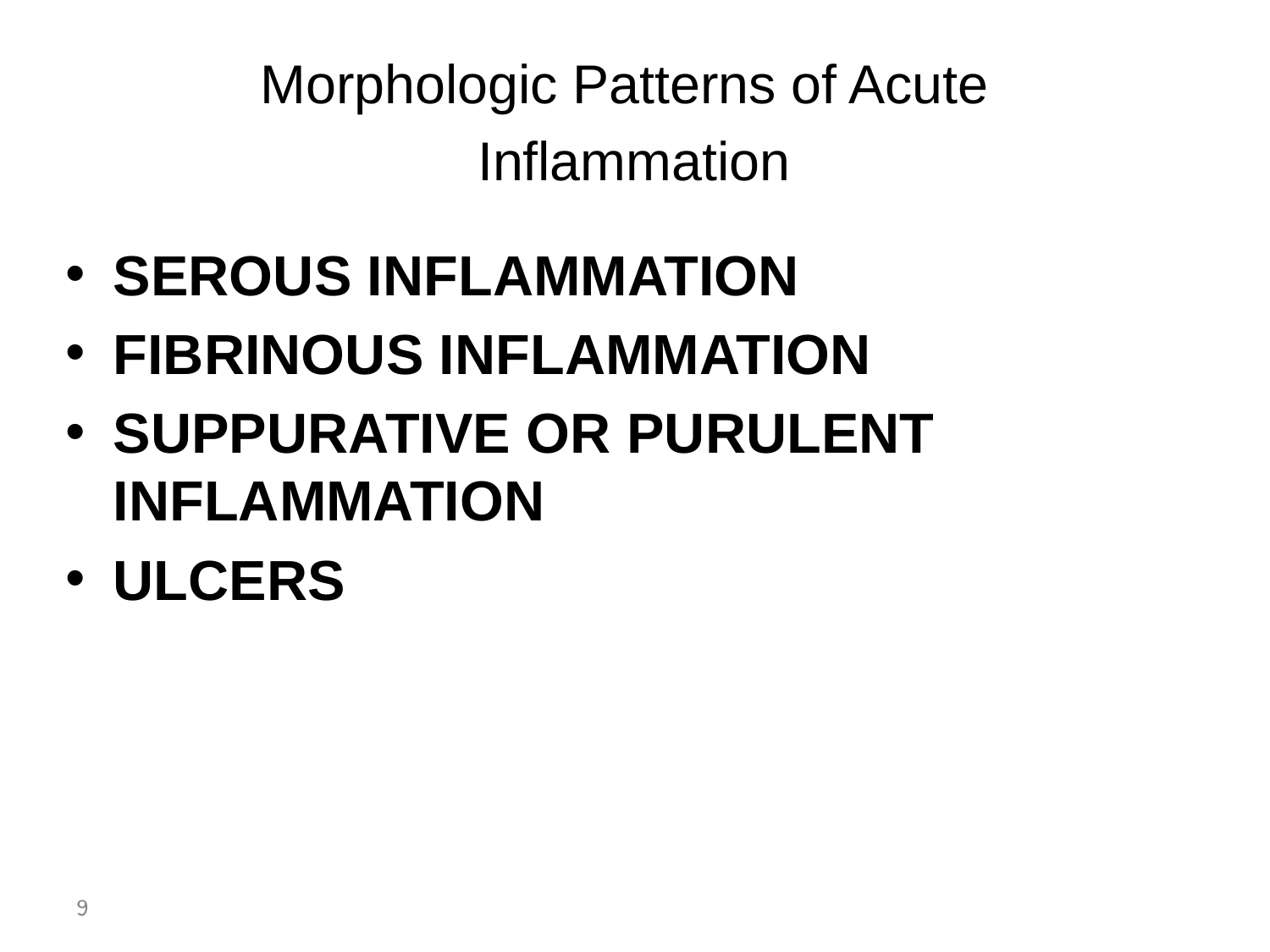

# Morphologic Patterns of Acute Inflammation
SEROUS INFLAMMATION
FIBRINOUS INFLAMMATION
SUPPURATIVE OR PURULENT INFLAMMATION
ULCERS

9